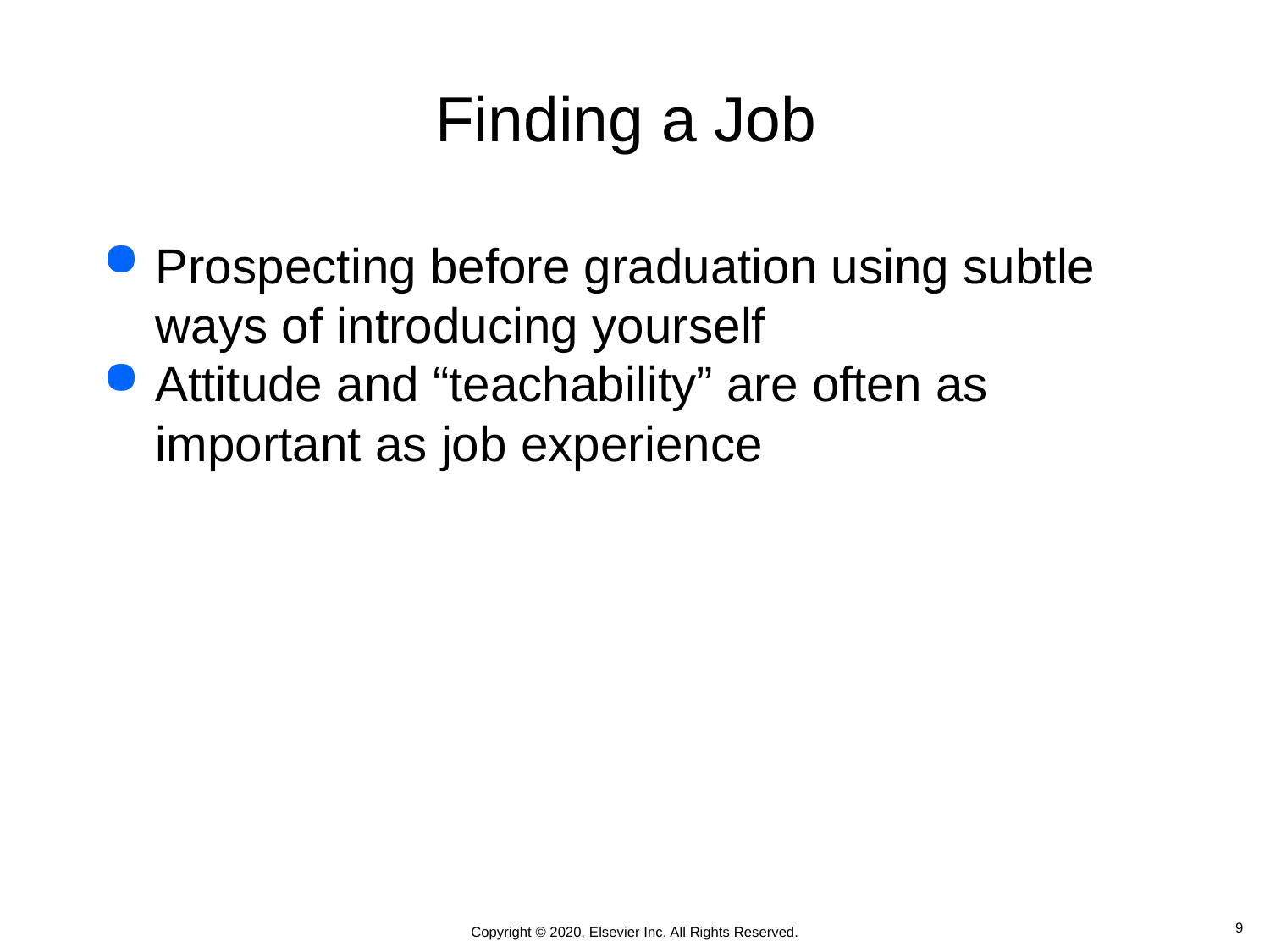

# Finding a Job
Prospecting before graduation using subtle ways of introducing yourself
Attitude and “teachability” are often as important as job experience
 9